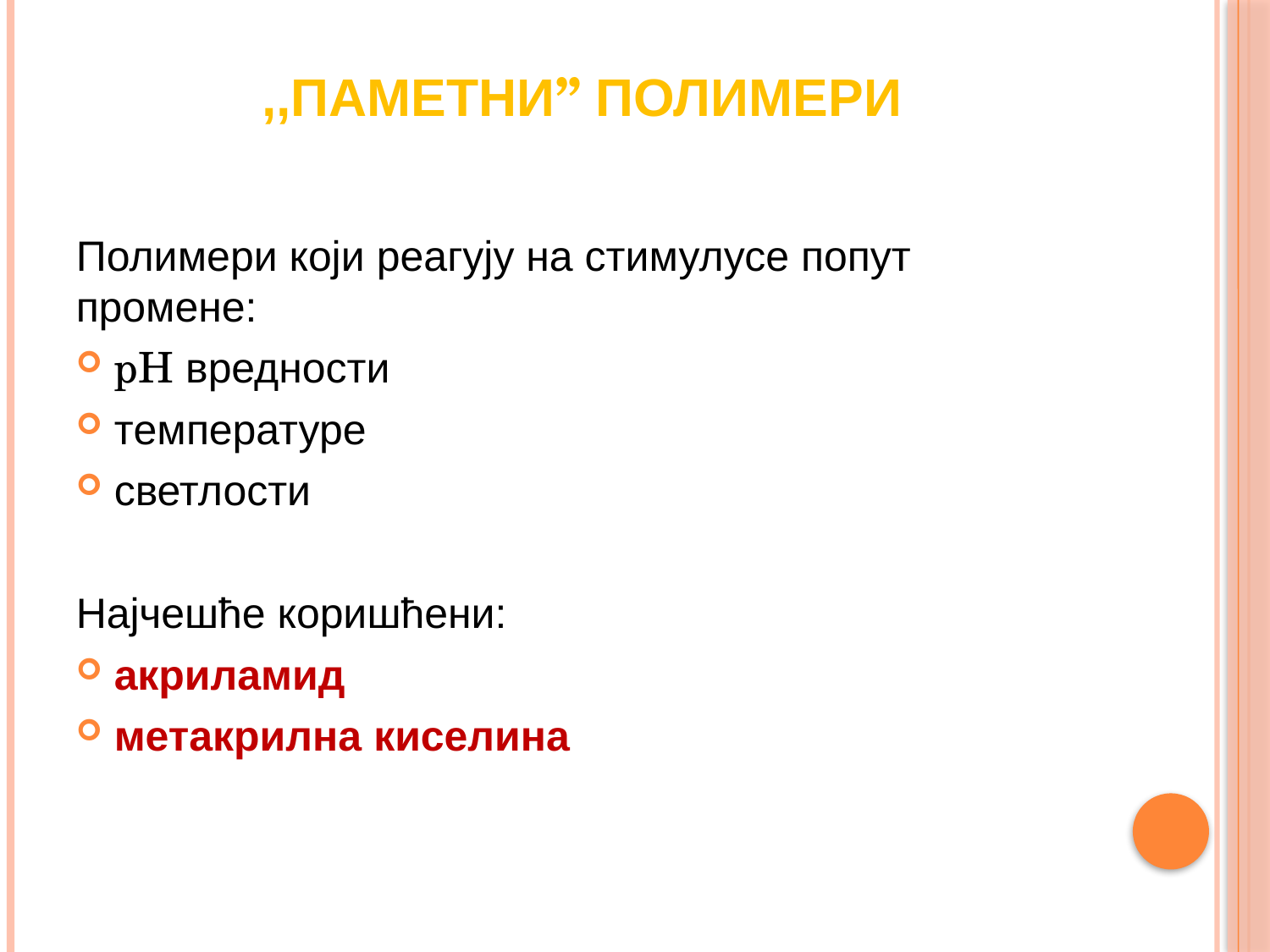

# ,,паметни” полимери
Полимери који реагују на стимулусе попут промене:
pH вредности
температуре
светлости

Најчешће коришћени:
акриламид
метакрилна киселина